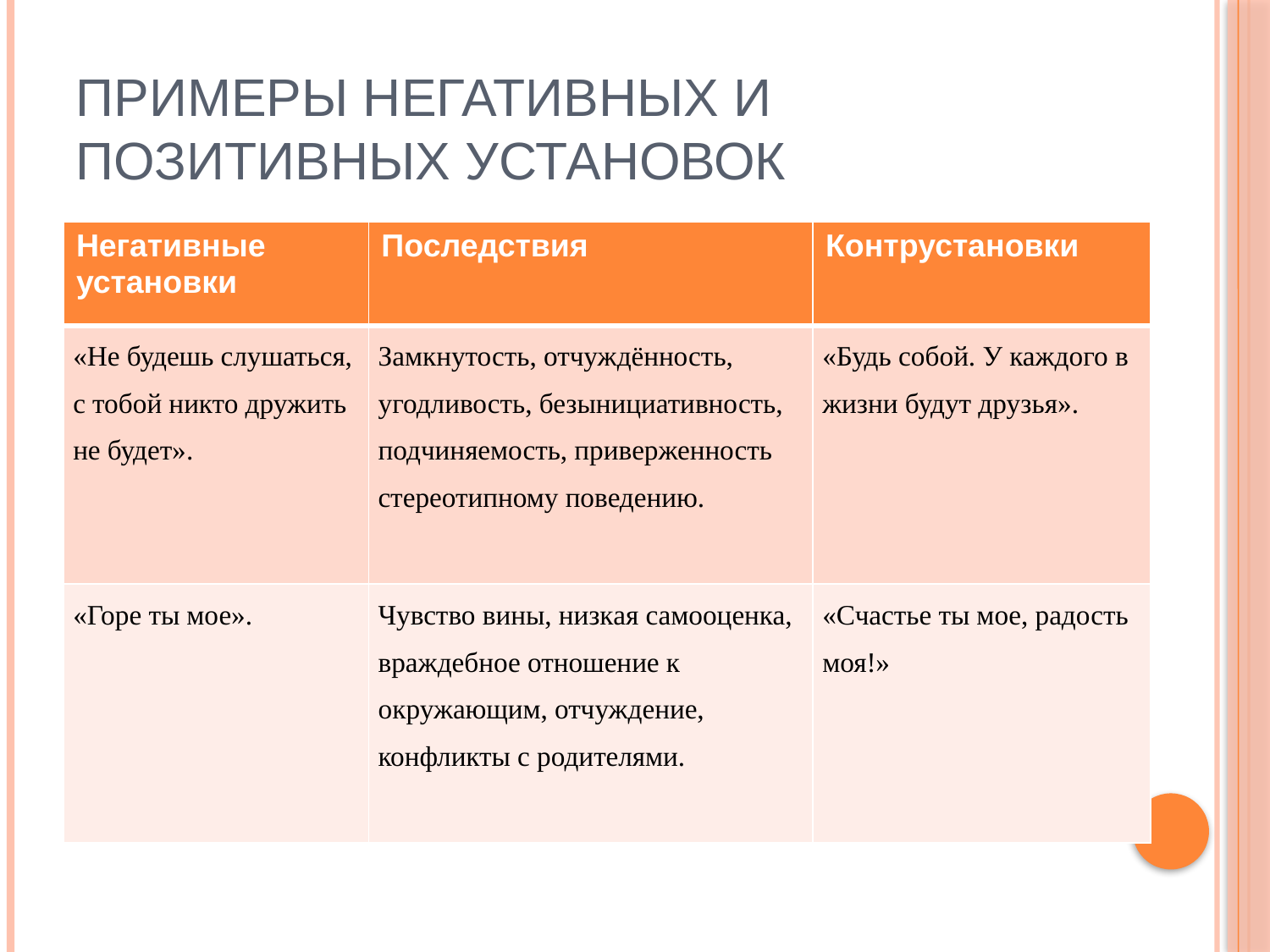

# Примеры негативных и позитивных установок
| Негативные установки | Последствия | Контрустановки |
| --- | --- | --- |
| «Не будешь слушаться, с тобой никто дружить не будет». | Замкнутость, отчуждённость, угодливость, безынициативность, подчиняемость, приверженность стереотипному поведению. | «Будь собой. У каждого в жизни будут друзья». |
| «Горе ты мое». | Чувство вины, низкая самооценка, враждебное отношение к окружающим, отчуждение, конфликты с родителями. | «Счастье ты мое, радость моя!» |